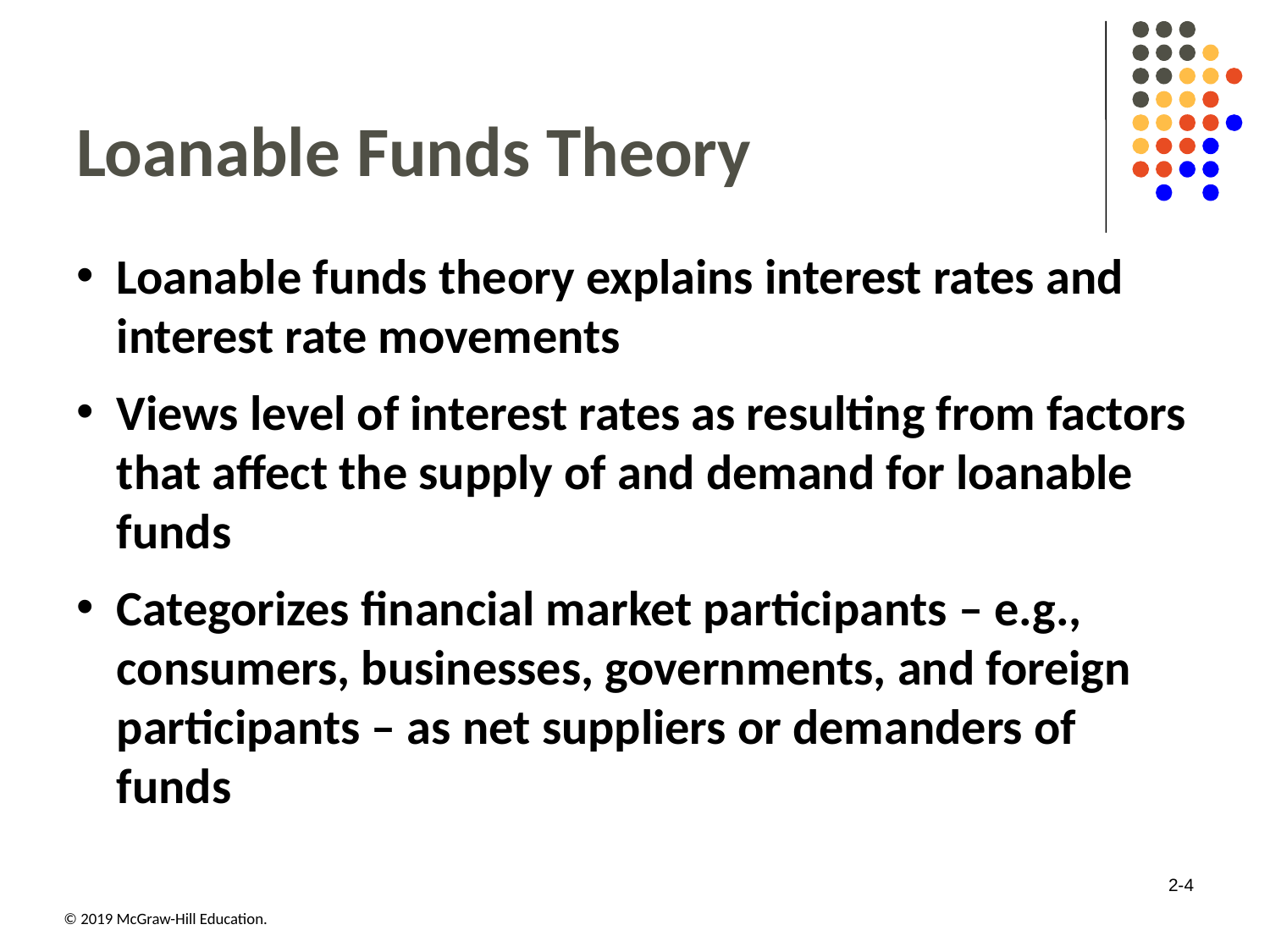

# Loanable Funds Theory
Loanable funds theory explains interest rates and interest rate movements
Views level of interest rates as resulting from factors that affect the supply of and demand for loanable funds
Categorizes financial market participants – e.g., consumers, businesses, governments, and foreign participants – as net suppliers or demanders of funds
2-4